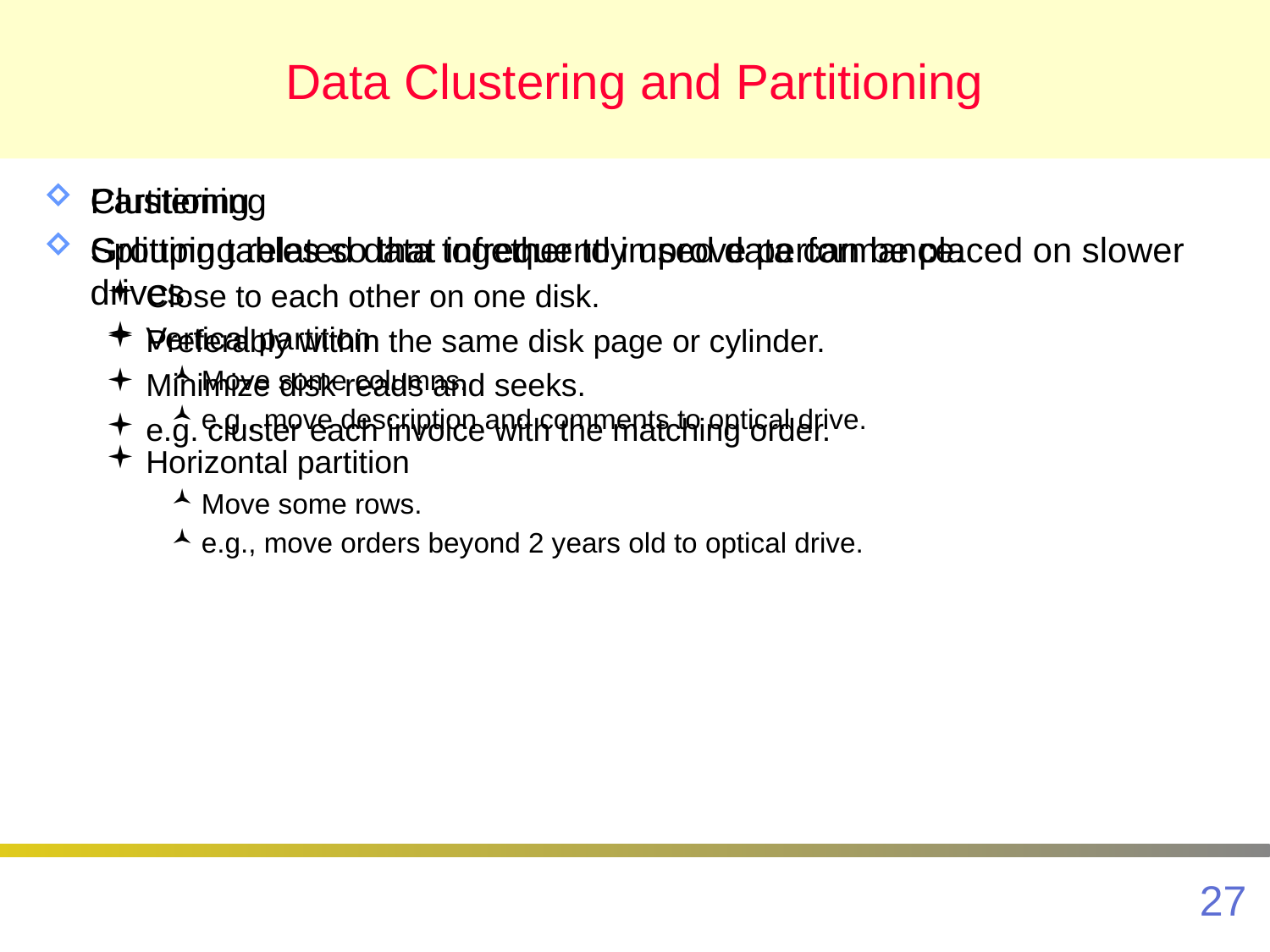

# Data Clustering and Partitioning
Clustering
Grouping related data together to improve performance.
Close to each other on one disk.
Preferably within the same disk page or cylinder.
Minimize disk reads and seeks.
e.g. cluster each invoice with the matching order.
Partitioning
Splitting tables so that infrequently used data can be placed on slower drives.
Vertical partition
Move some columns.
e.g., move description and comments to optical drive.
Horizontal partition
Move some rows.
e.g., move orders beyond 2 years old to optical drive.
27